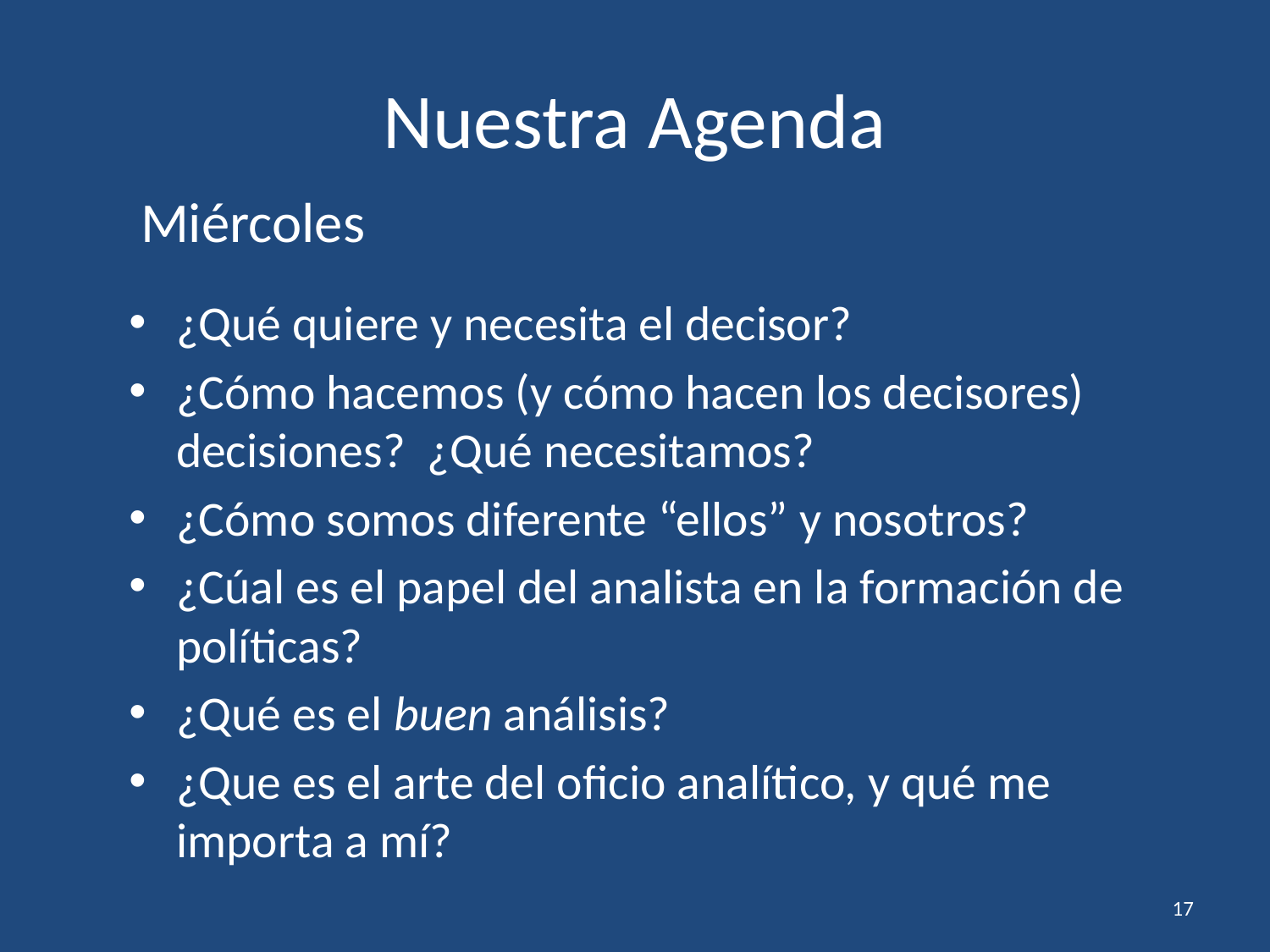

# Nuestra Agenda
Miércoles
¿Qué quiere y necesita el decisor?
¿Cómo hacemos (y cómo hacen los decisores) decisiones?  ¿Qué necesitamos?
¿Cómo somos diferente “ellos” y nosotros?
¿Cúal es el papel del analista en la formación de políticas?
¿Qué es el buen análisis?
¿Que es el arte del oficio analítico, y qué me importa a mí?

17